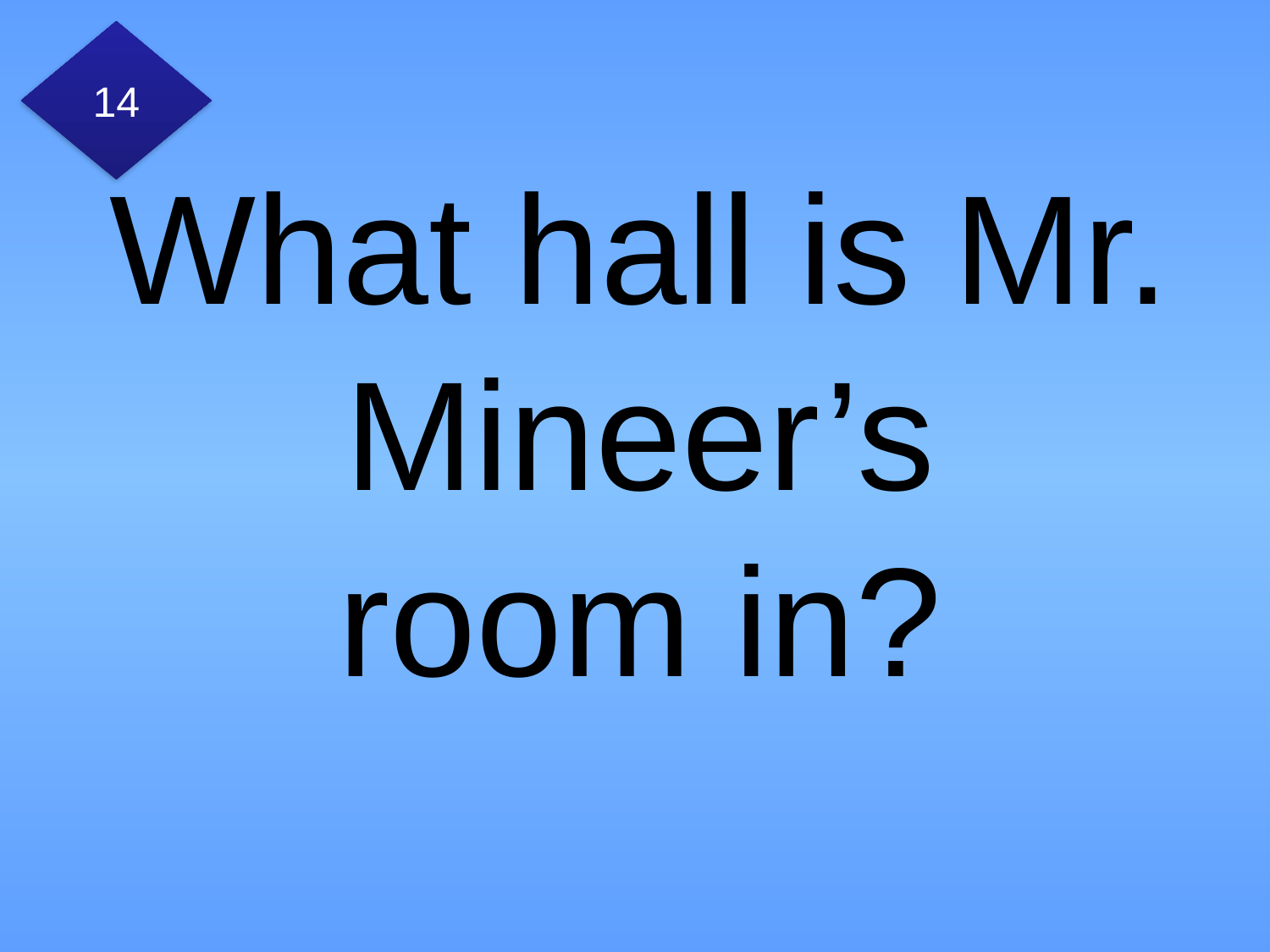

14
# What hall is Mr. Mineer’s room in?